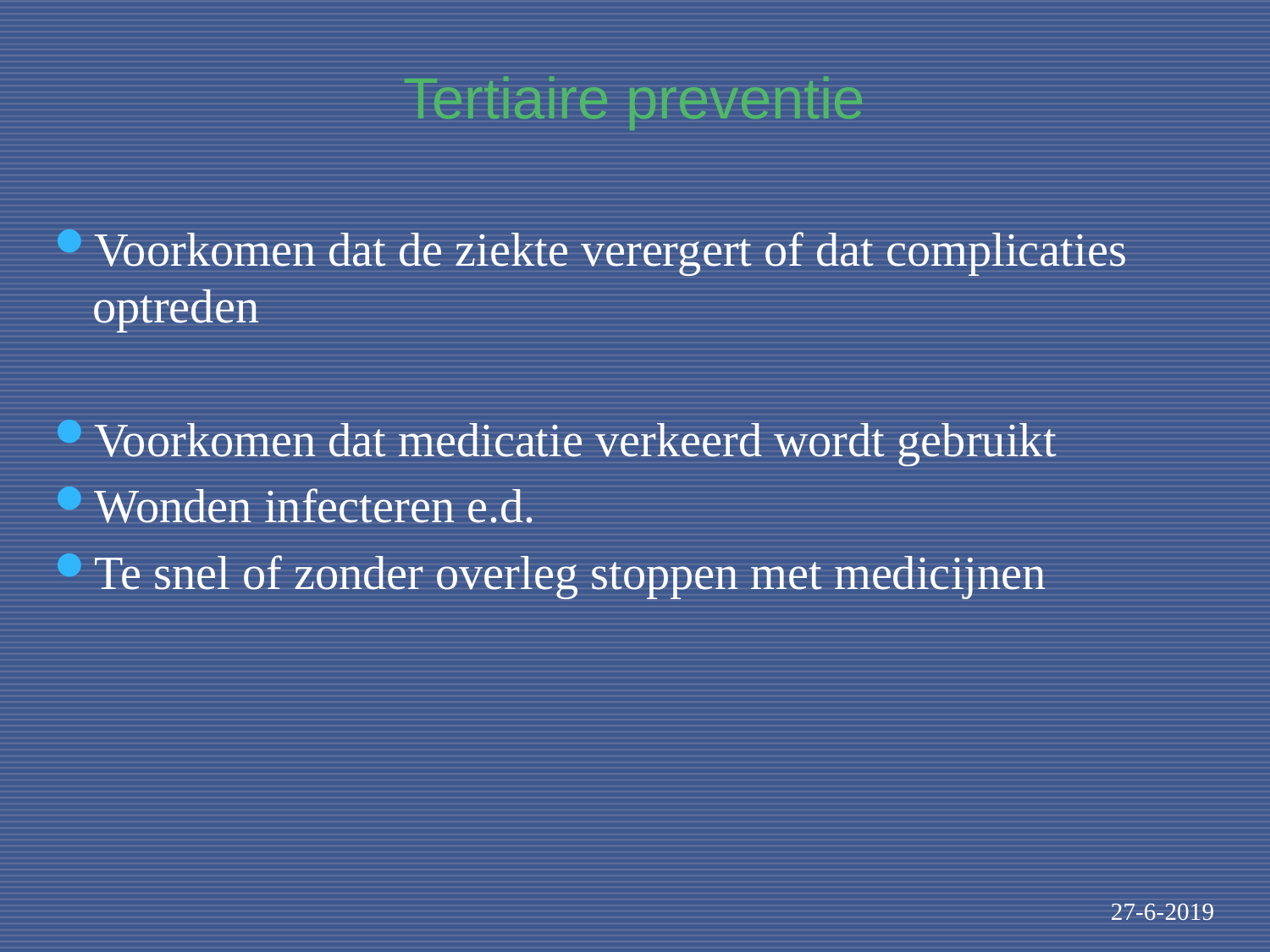

# Tertiaire preventie
9
Voorkomen dat de ziekte verergert of dat complicaties optreden

Voorkomen dat medicatie verkeerd wordt gebruikt
Wonden infecteren e.d.
Te snel of zonder overleg stoppen met medicijnen
27-6-2019
Voorlichting NH2018